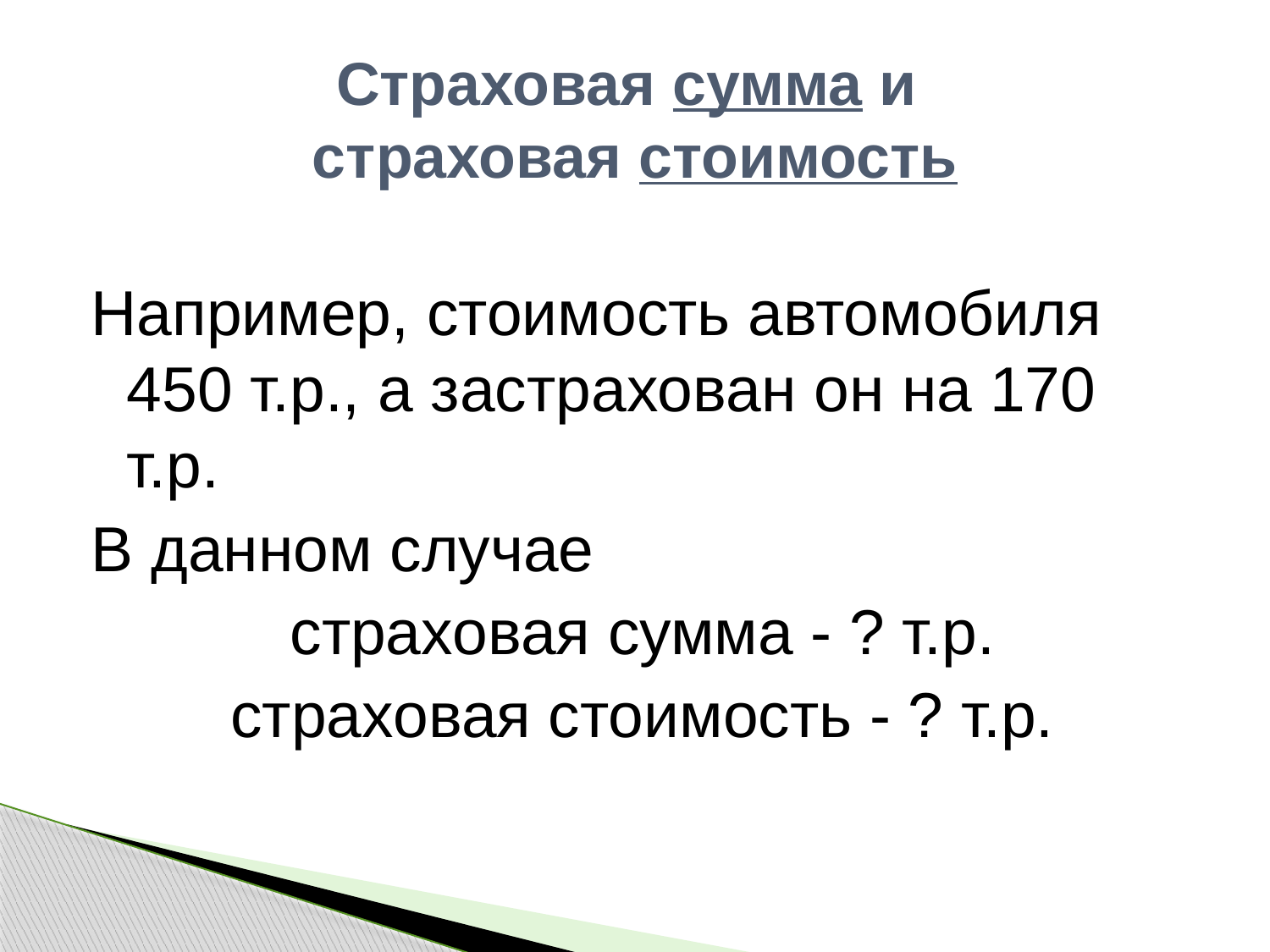

# Страховая сумма и страховая стоимость
Например, стоимость автомобиля 450 т.р., а застрахован он на 170 т.р.
В данном случае
страховая сумма - ? т.р.
страховая стоимость - ? т.р.